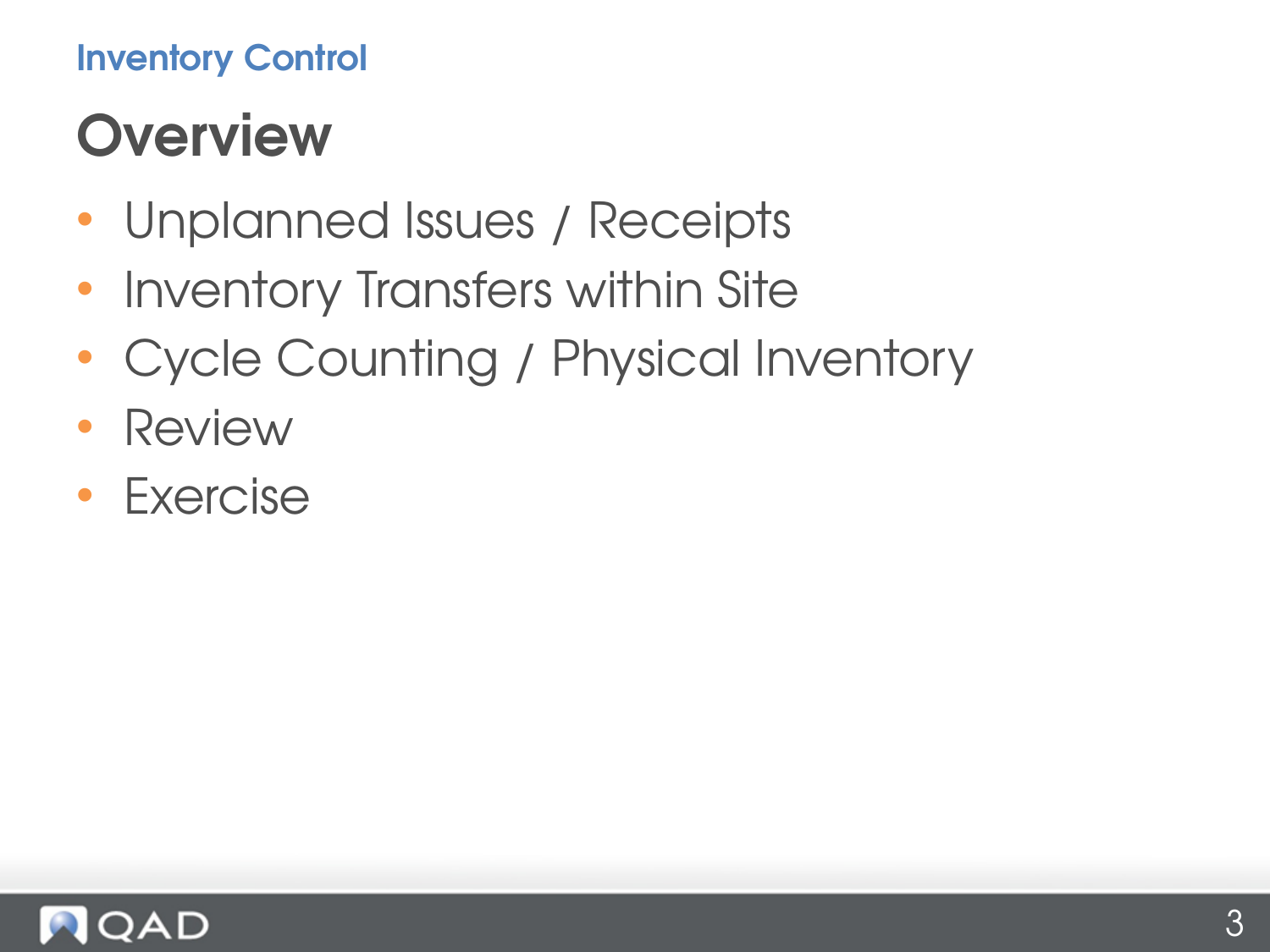

Inventory Control
# Overview
Unplanned Issues / Receipts
Inventory Transfers within Site
Cycle Counting / Physical Inventory
Review
Exercise
3